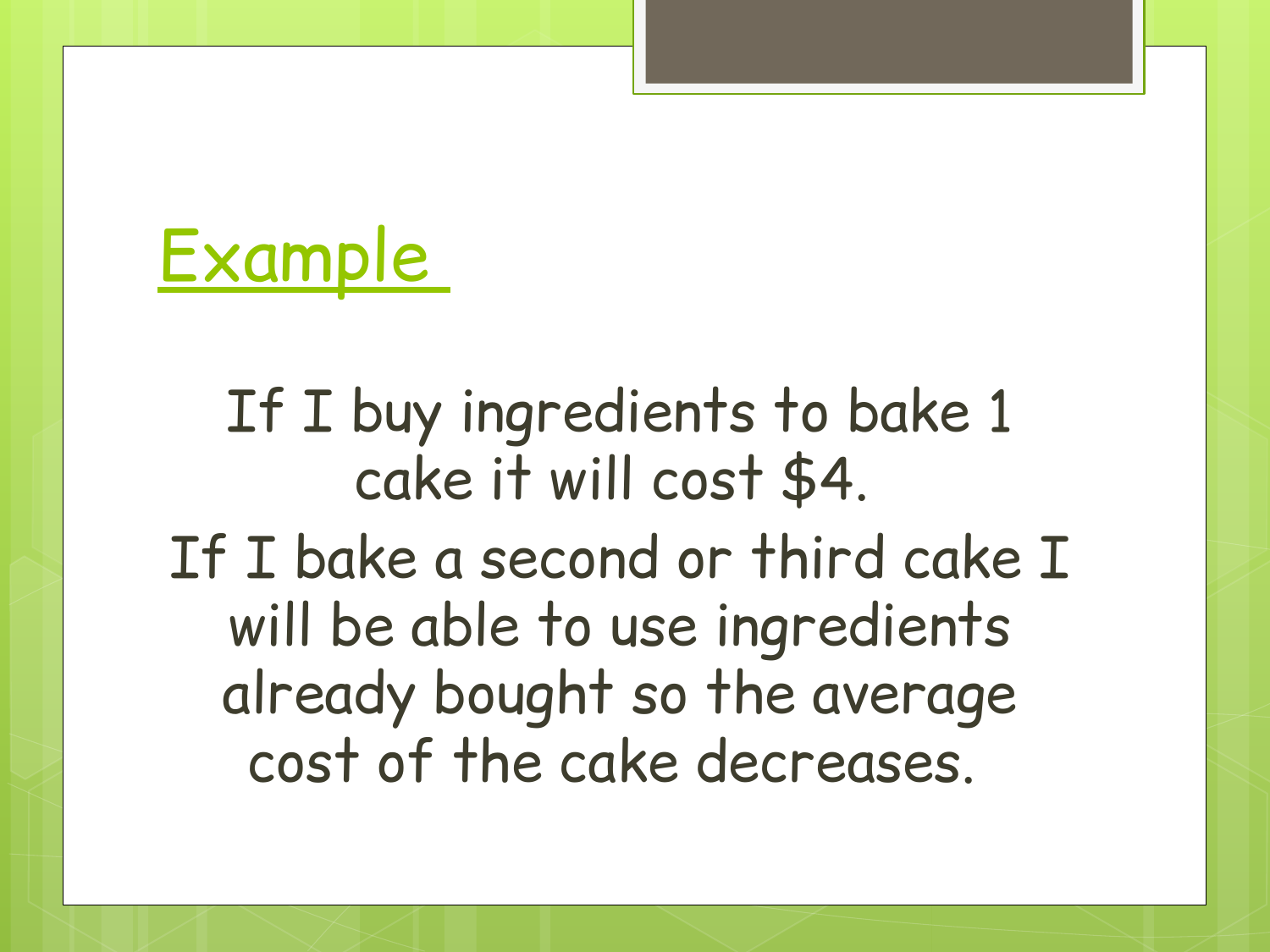

# Example

If I buy ingredients to bake 1 cake it will cost $4.
If I bake a second or third cake I will be able to use ingredients already bought so the average cost of the cake decreases.